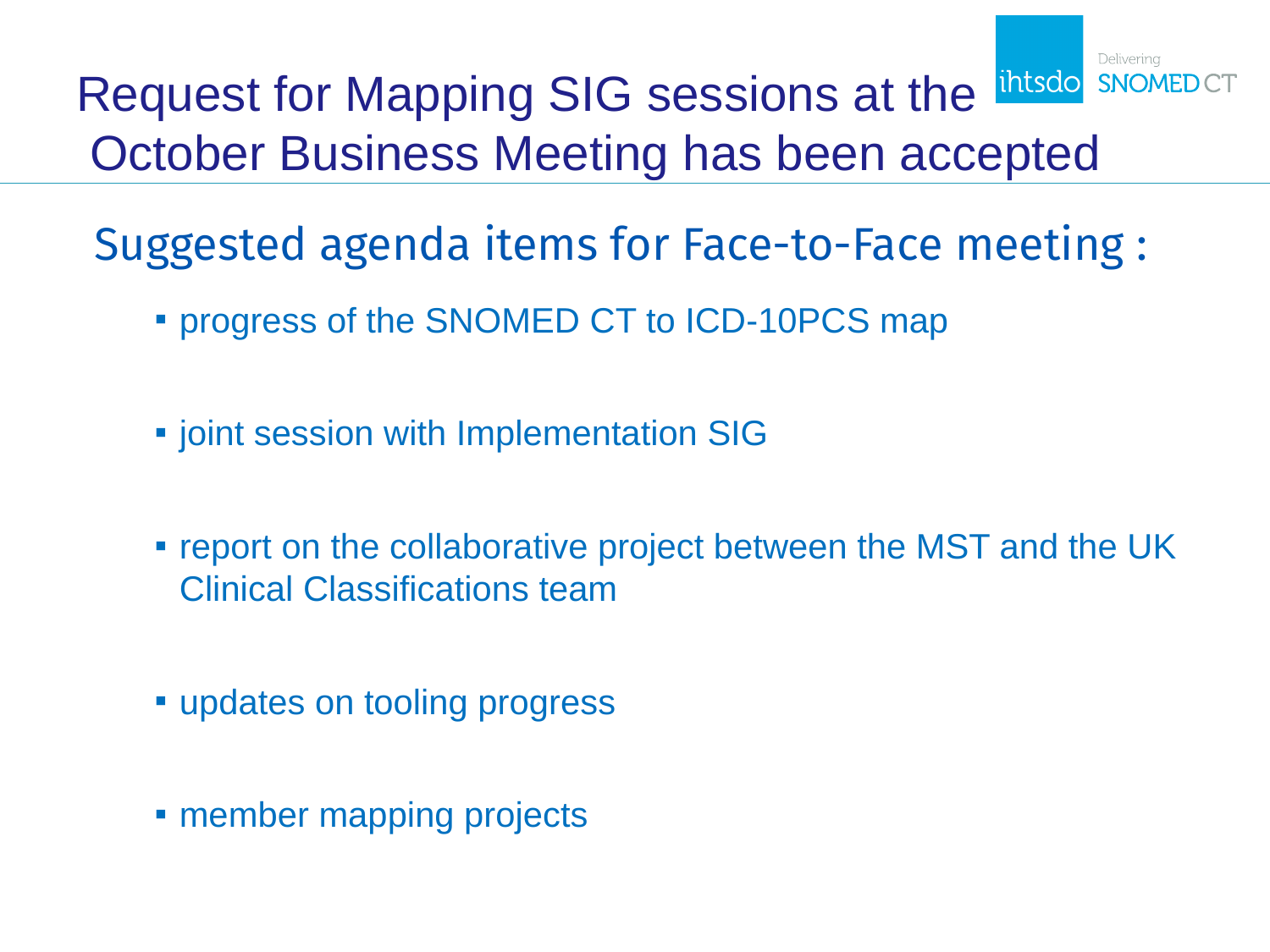

# Request for Mapping SIG sessions at the October Business Meeting has been accepted
Suggested agenda items for Face-to-Face meeting :

progress of the SNOMED CT to ICD-10PCS map

joint session with Implementation SIG

report on the collaborative project between the MST and the UK Clinical Classifications team

updates on tooling progress

member mapping projects